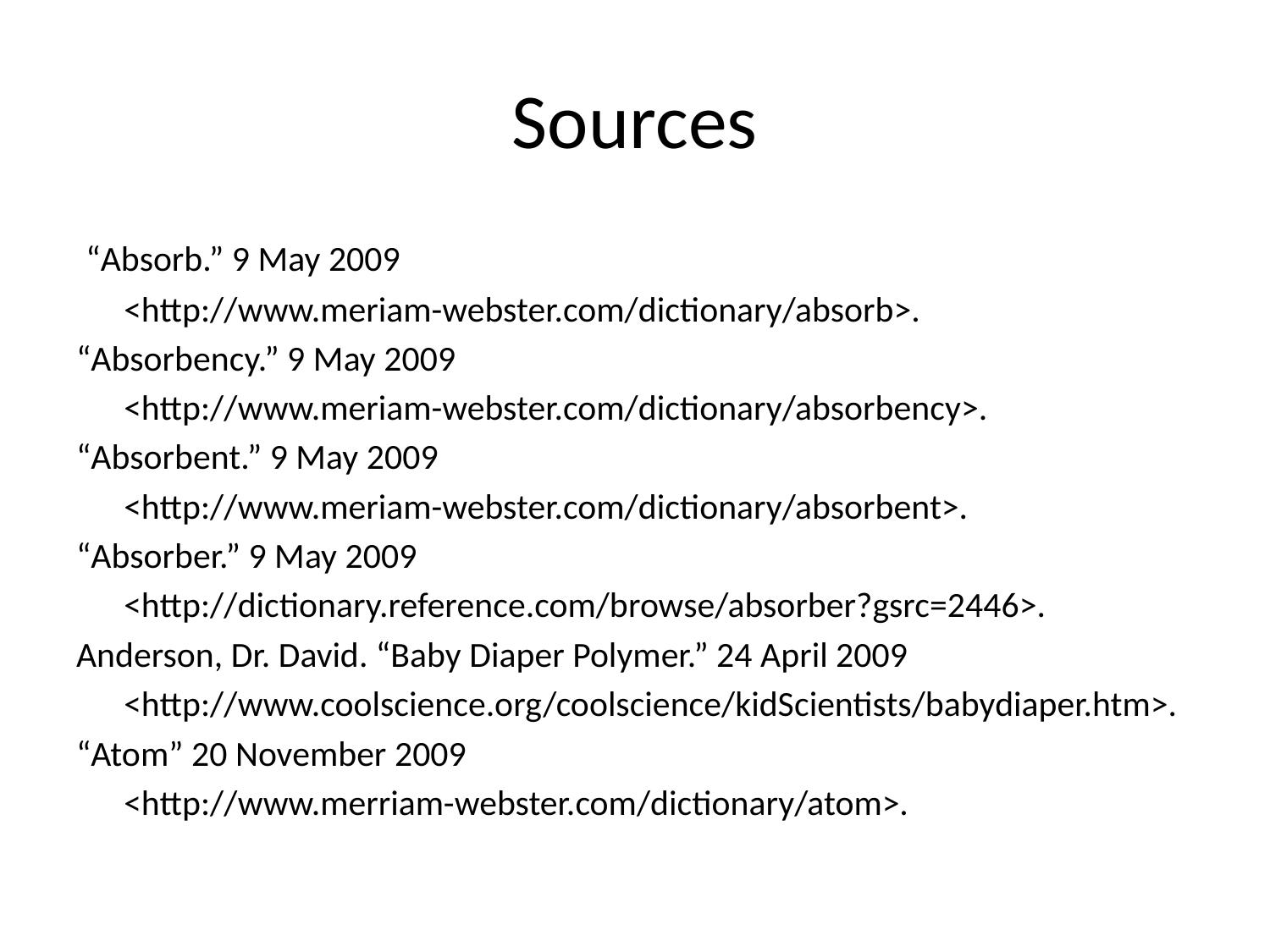

# Sources
 “Absorb.” 9 May 2009
	<http://www.meriam-webster.com/dictionary/absorb>.
“Absorbency.” 9 May 2009
	<http://www.meriam-webster.com/dictionary/absorbency>.
“Absorbent.” 9 May 2009
	<http://www.meriam-webster.com/dictionary/absorbent>.
“Absorber.” 9 May 2009
	<http://dictionary.reference.com/browse/absorber?gsrc=2446>.
Anderson, Dr. David. “Baby Diaper Polymer.” 24 April 2009
	<http://www.coolscience.org/coolscience/kidScientists/babydiaper.htm>.
“Atom” 20 November 2009
	<http://www.merriam-webster.com/dictionary/atom>.